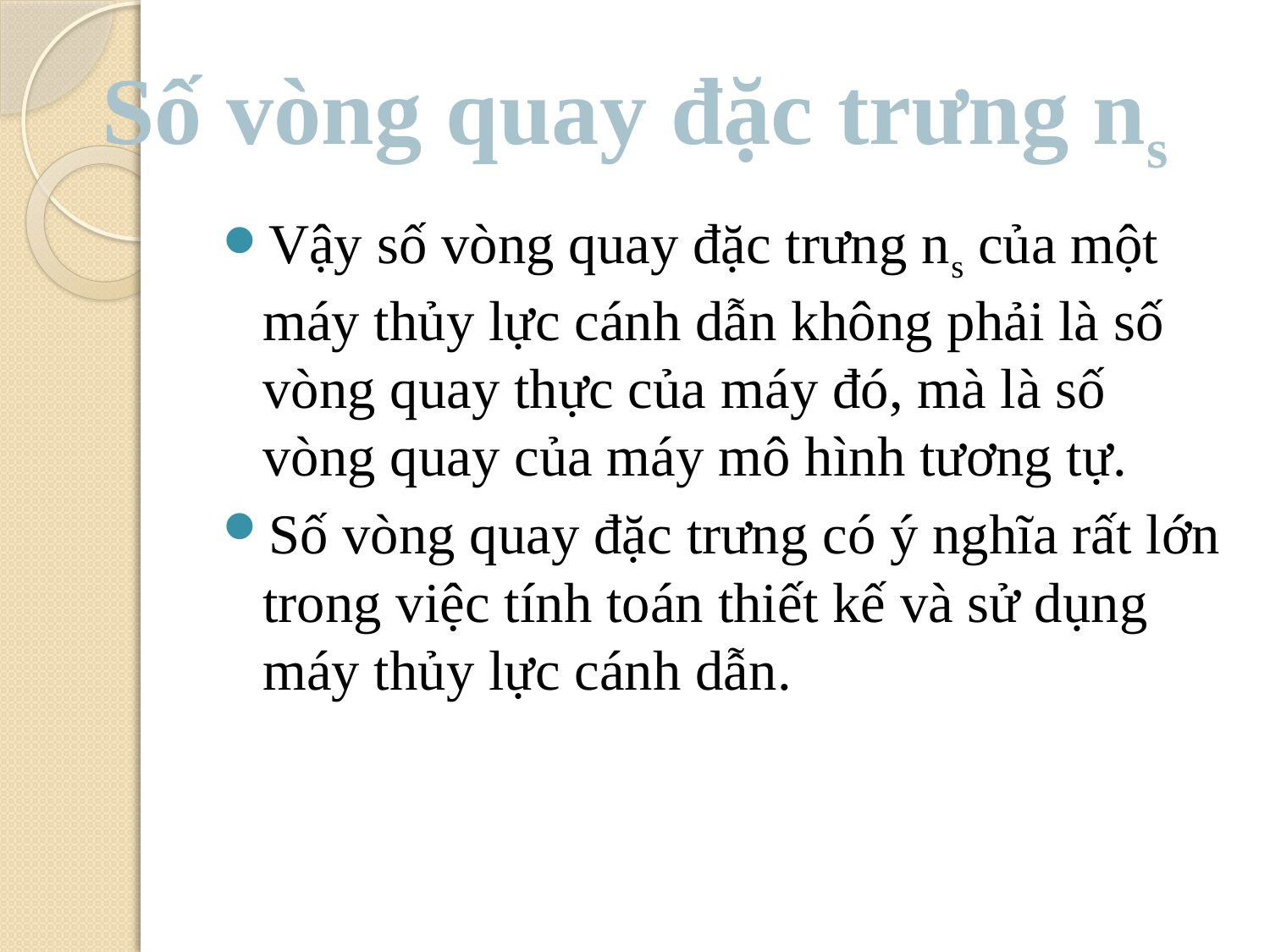

#
Số vòng quay đặc trưng ns
Vậy số vòng quay đặc trưng ns của một máy thủy lực cánh dẫn không phải là số vòng quay thực của máy đó, mà là số vòng quay của máy mô hình tương tự.
Số vòng quay đặc trưng có ý nghĩa rất lớn trong việc tính toán thiết kế và sử dụng máy thủy lực cánh dẫn.